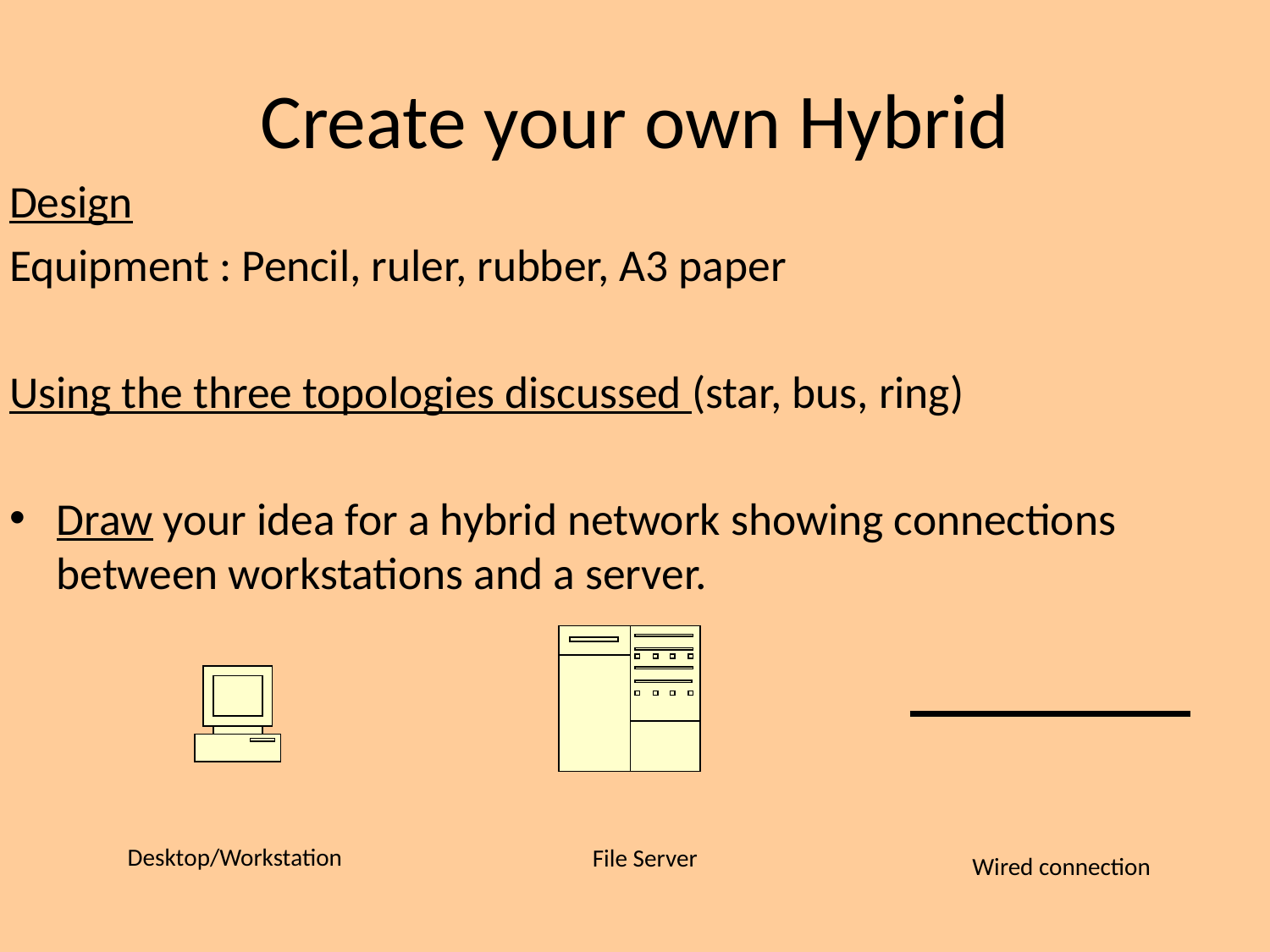

# Create your own Hybrid
Design
Equipment : Pencil, ruler, rubber, A3 paper

Using the three topologies discussed (star, bus, ring)

Draw your idea for a hybrid network showing connections between workstations and a server.

Desktop/Workstation

File Server

Wired connection